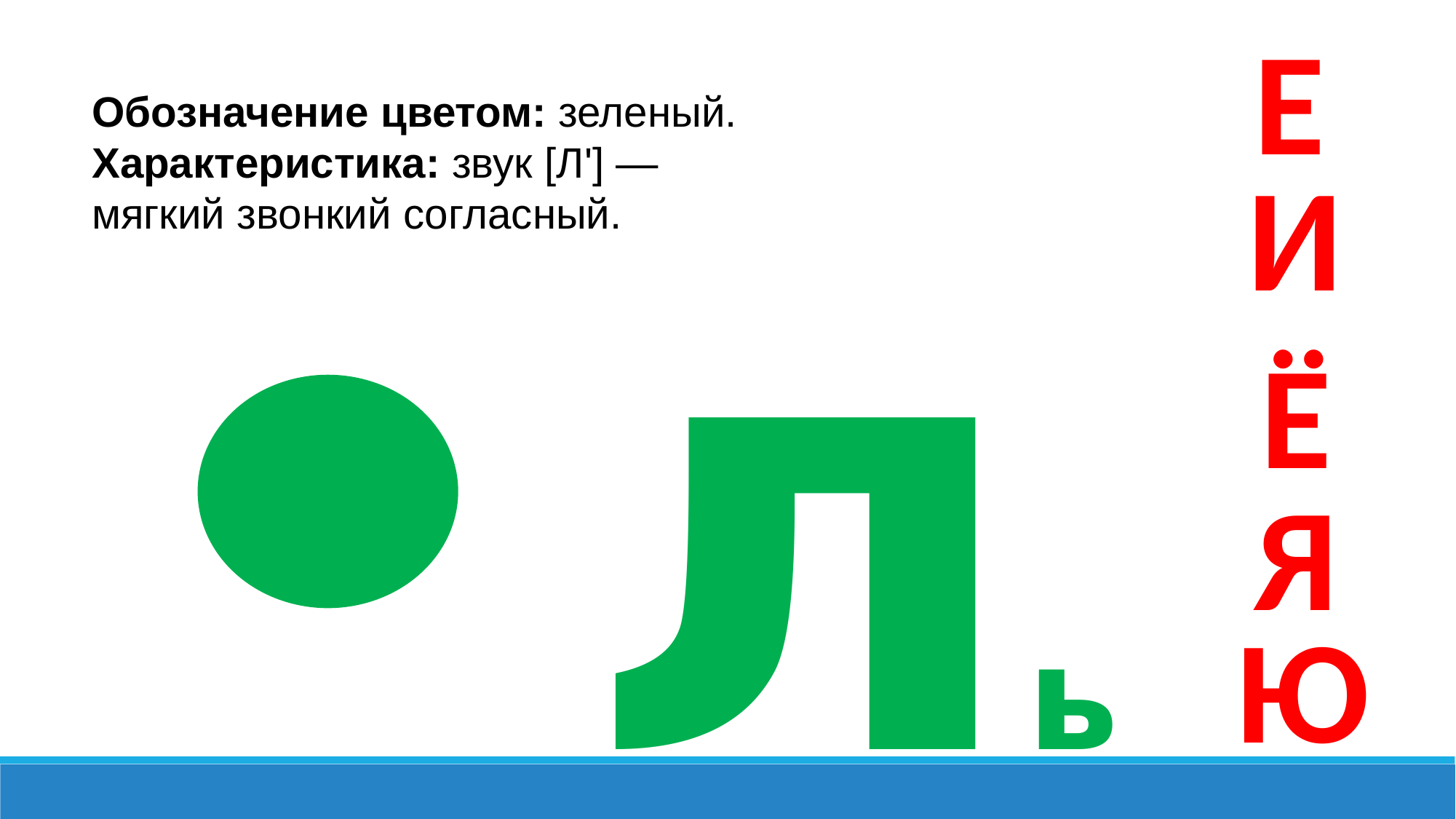

Е
Обозначение цветом: зеленый.
Характеристика: звук [Л'] — мягкий звонкий согласный.
ль
И
Ё

Я
Ю